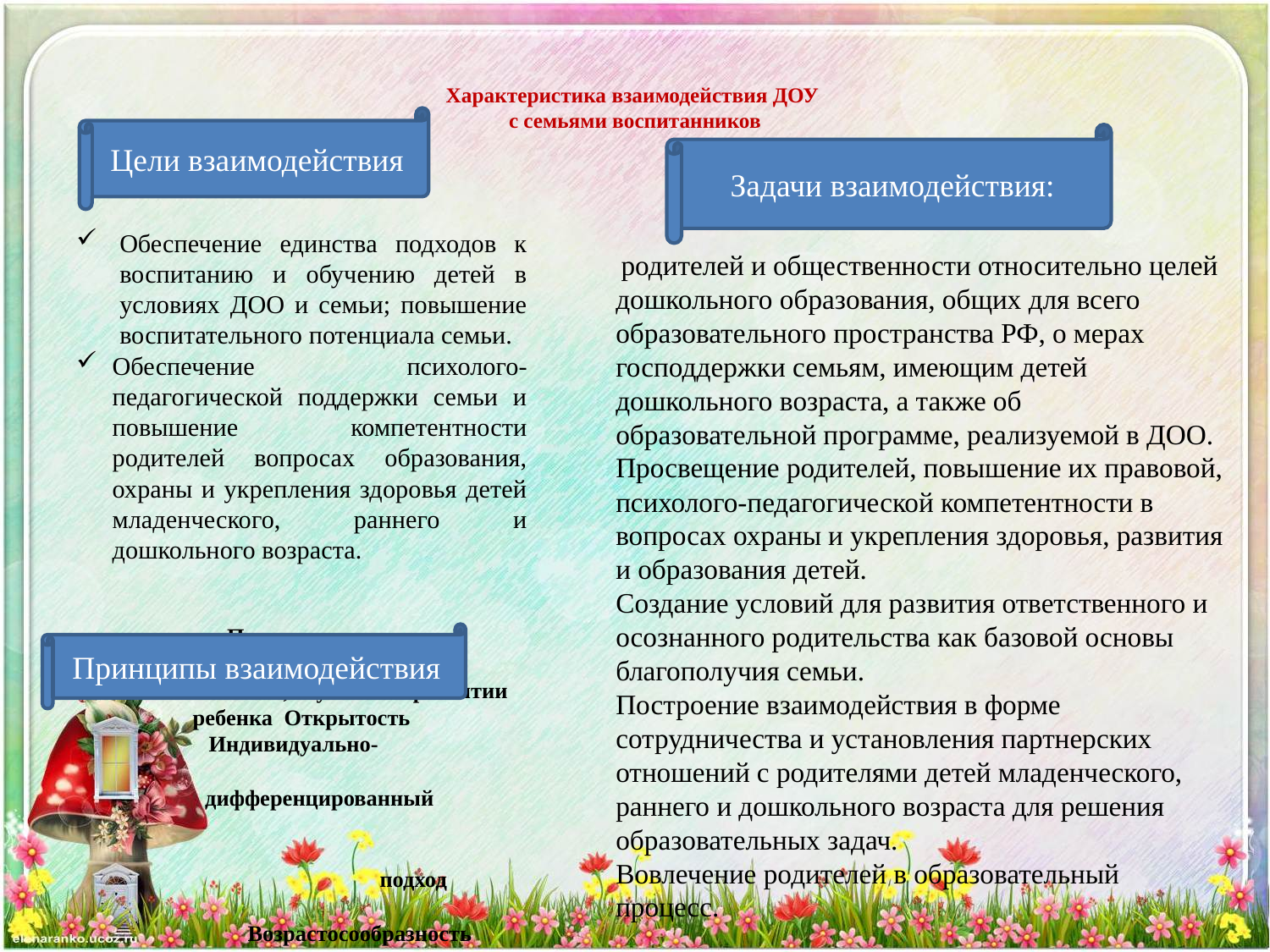

# Характеристика взаимодействия ДОУ с семьями воспитанников
Цели взаимодействия
Задачи взаимодействия:

Обеспечение единства подходов к воспитанию и обучению детей в условиях ДОО и семьи; повышение воспитательного потенциала семьи.
Обеспечение психолого-педагогической поддержки семьи и повышение компетентности родителей вопросах образования, охраны и укрепления здоровья детей младенческого, раннего и дошкольного возраста.

                          Приоритет семьи в                                                                                                              воспитании, обучении и развитии ребенка  Открытость
                       Индивидуально-
                      дифференцированный
                                                     подход
                              Возрастосообразность

 родителей и общественности относительно целей дошкольного образования, общих для всего образовательного пространства РФ, о мерах господдержки семьям, имеющим детей дошкольного возраста, а также об образовательной программе, реализуемой в ДОО.
Просвещение родителей, повышение их правовой, психолого-педагогической компетентности в вопросах охраны и укрепления здоровья, развития и образования детей.
Создание условий для развития ответственного и осознанного родительства как базовой основы благополучия семьи.
Построение взаимодействия в форме сотрудничества и установления партнерских отношений с родителями детей младенческого, раннего и дошкольного возраста для решения образовательных задач.
Вовлечение родителей в образовательный процесс.
Принципы взаимодействия